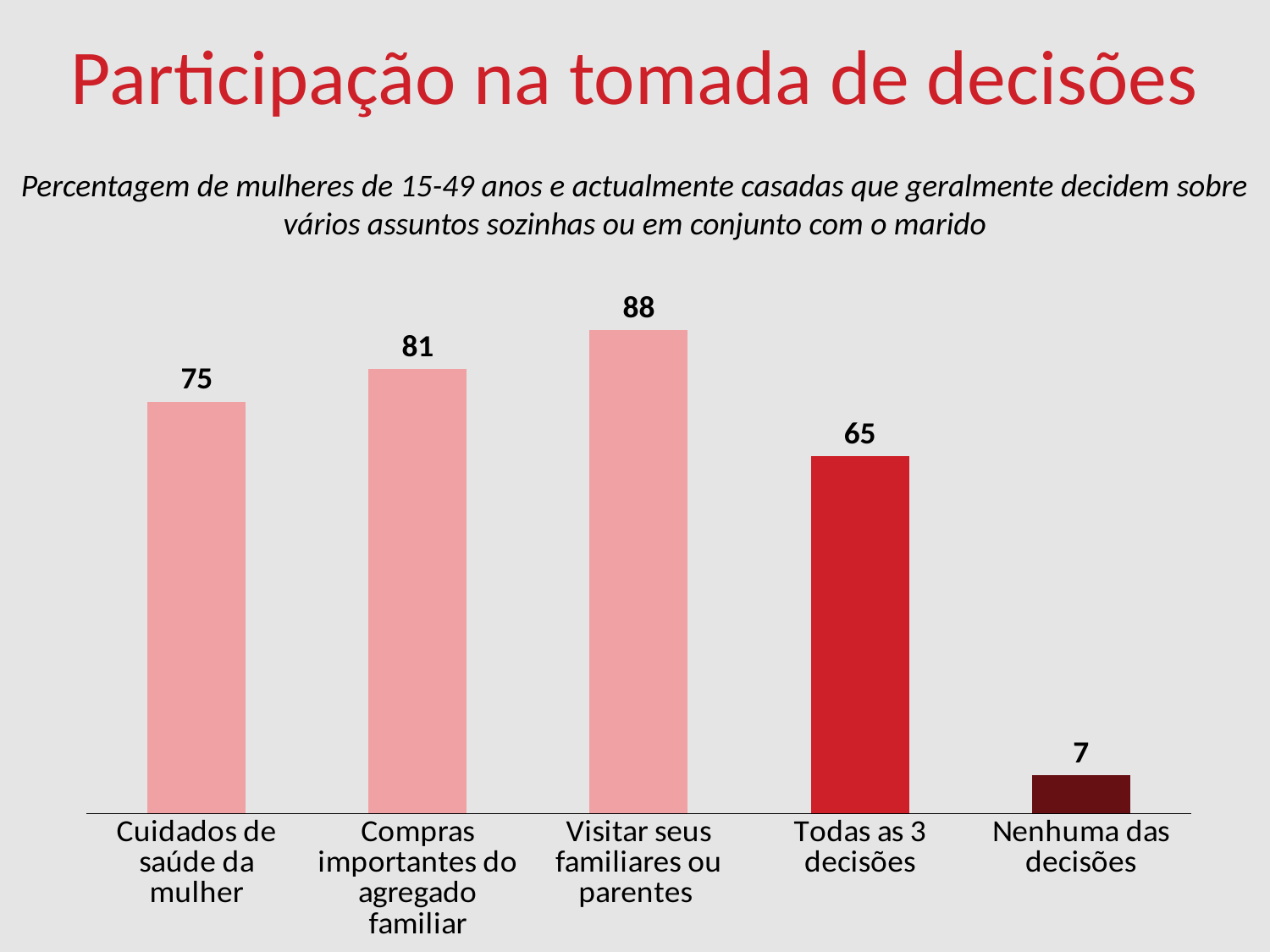

Participação na tomada de decisões
Percentagem de mulheres de 15-49 anos e actualmente casadas que geralmente decidem sobre vários assuntos sozinhas ou em conjunto com o marido

### Chart

| Category | Column1 |
|---|---|
| Cuidados de saúde da mulher | 75.0 |
| Compras importantes do agregado familiar | 81.0 |
| Visitar seus familiares ou parentes  | 88.0 |
| Todas as 3 decisões | 65.0 |
| Nenhuma das decisões | 7.0 |